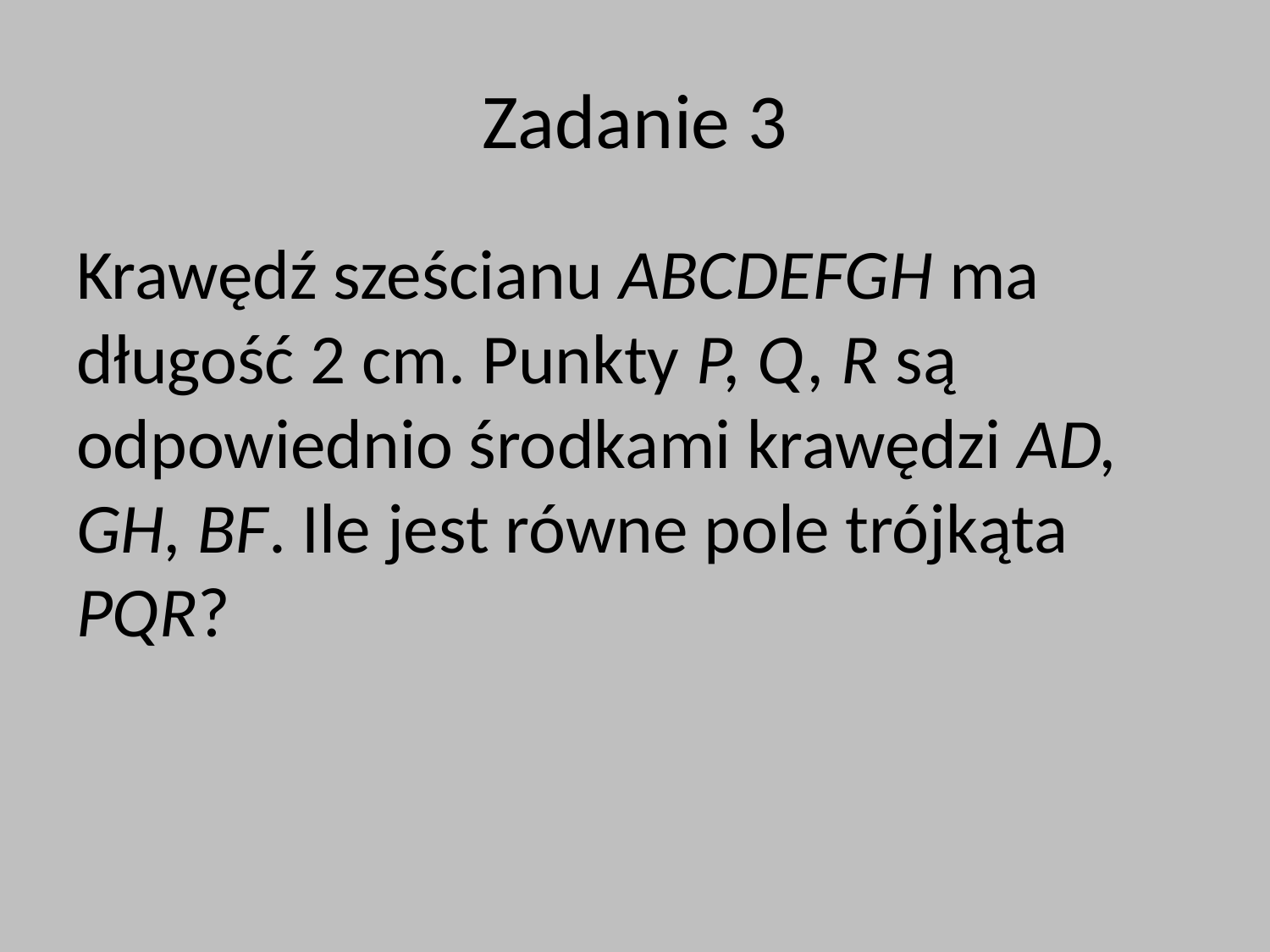

# Zadanie 3
Krawędź sześcianu ABCDEFGH ma długość 2 cm. Punkty P, Q, R są odpowiednio środkami krawędzi AD, GH, BF. Ile jest równe pole trójkąta PQR?